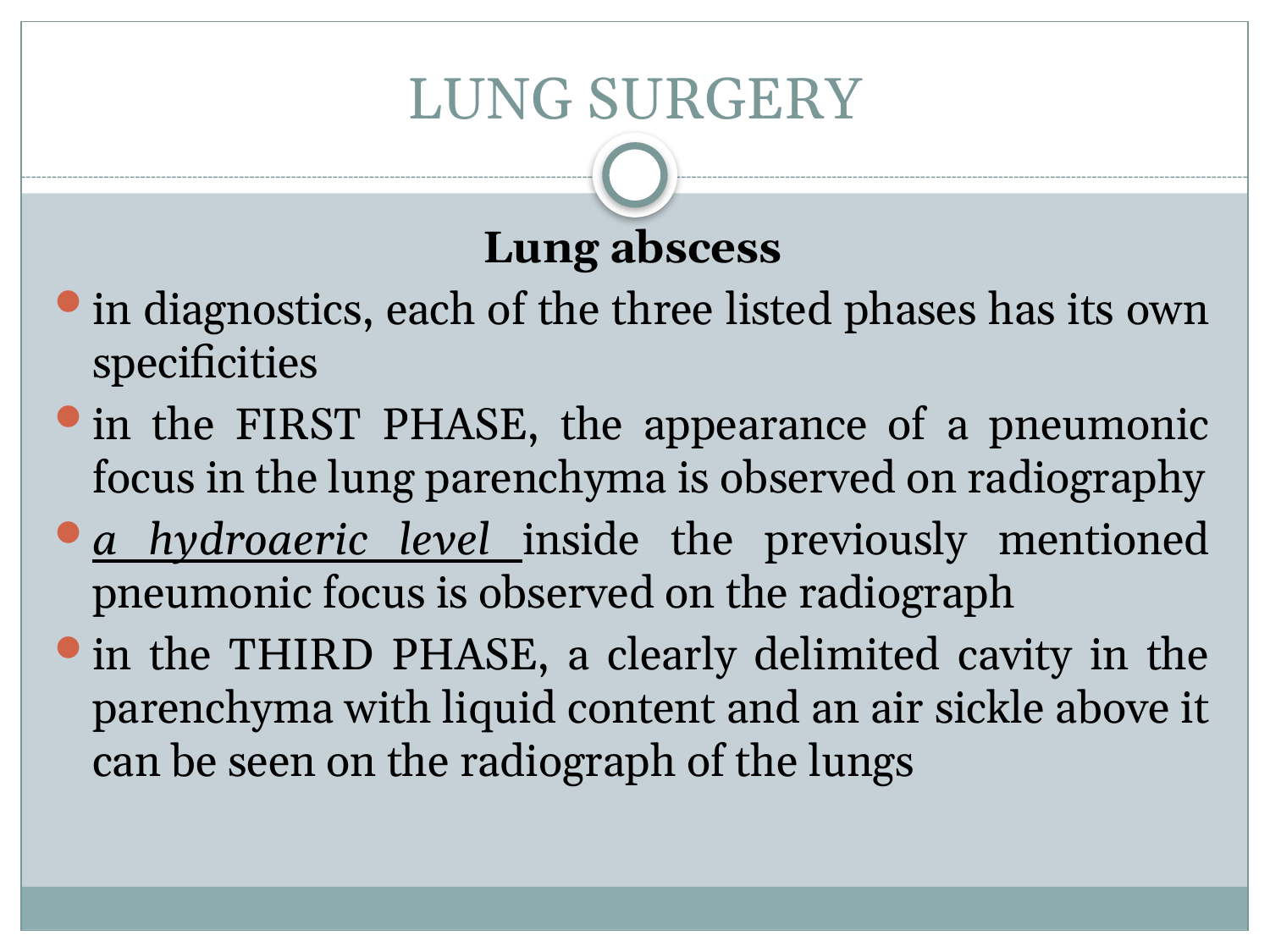

# LUNG SURGERY
Lung abscess
in diagnostics, each of the three listed phases has its own specificities
in the FIRST PHASE, the appearance of a pneumonic focus in the lung parenchyma is observed on radiography
a hydroaeric level inside the previously mentioned pneumonic focus is observed on the radiograph
in the THIRD PHASE, a clearly delimited cavity in the parenchyma with liquid content and an air sickle above it can be seen on the radiograph of the lungs